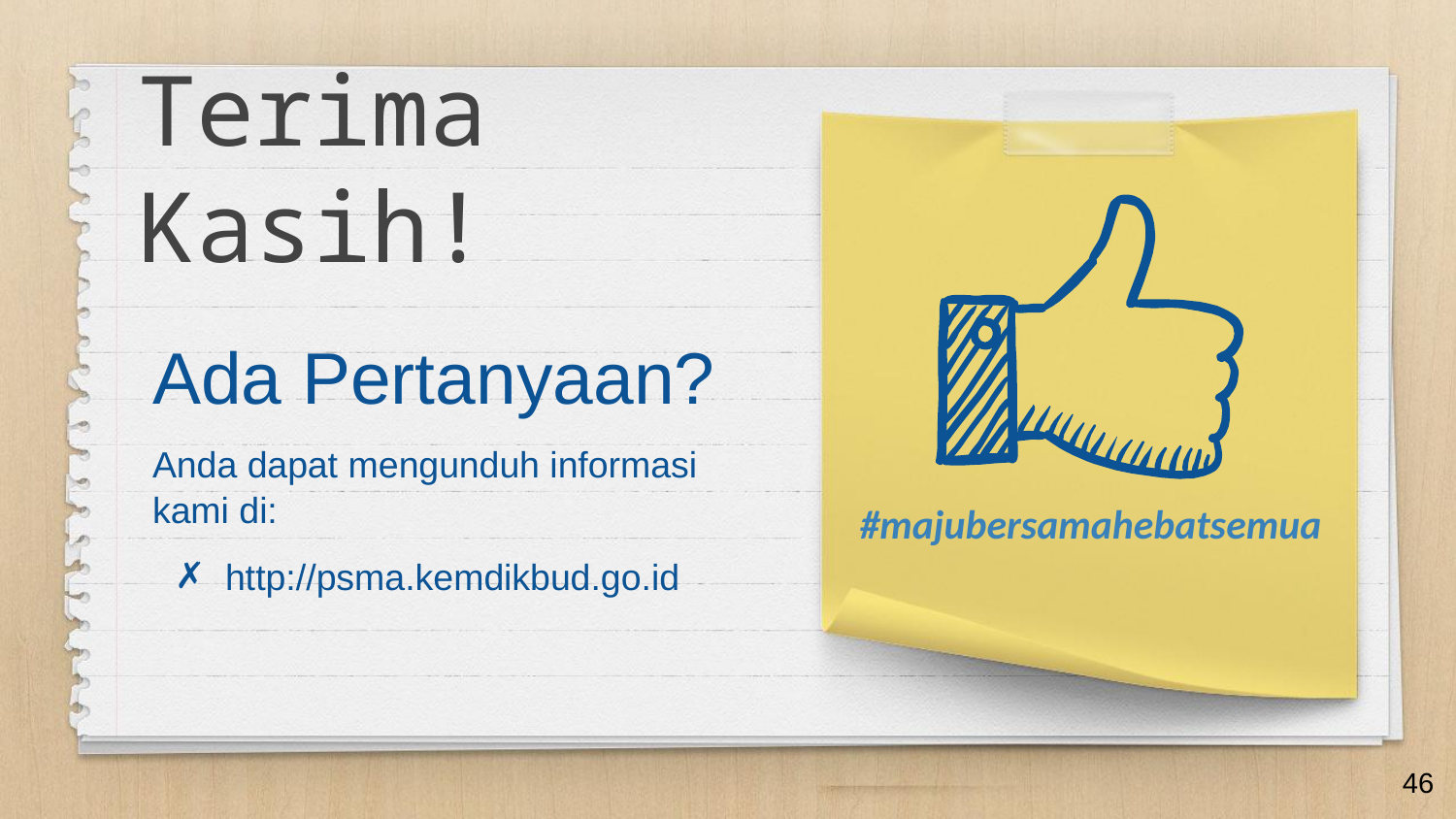

Terima Kasih!

Ada Pertanyaan?
Anda dapat mengunduh informasi kami di:
http://psma.kemdikbud.go.id
#majubersamahebatsemua
46